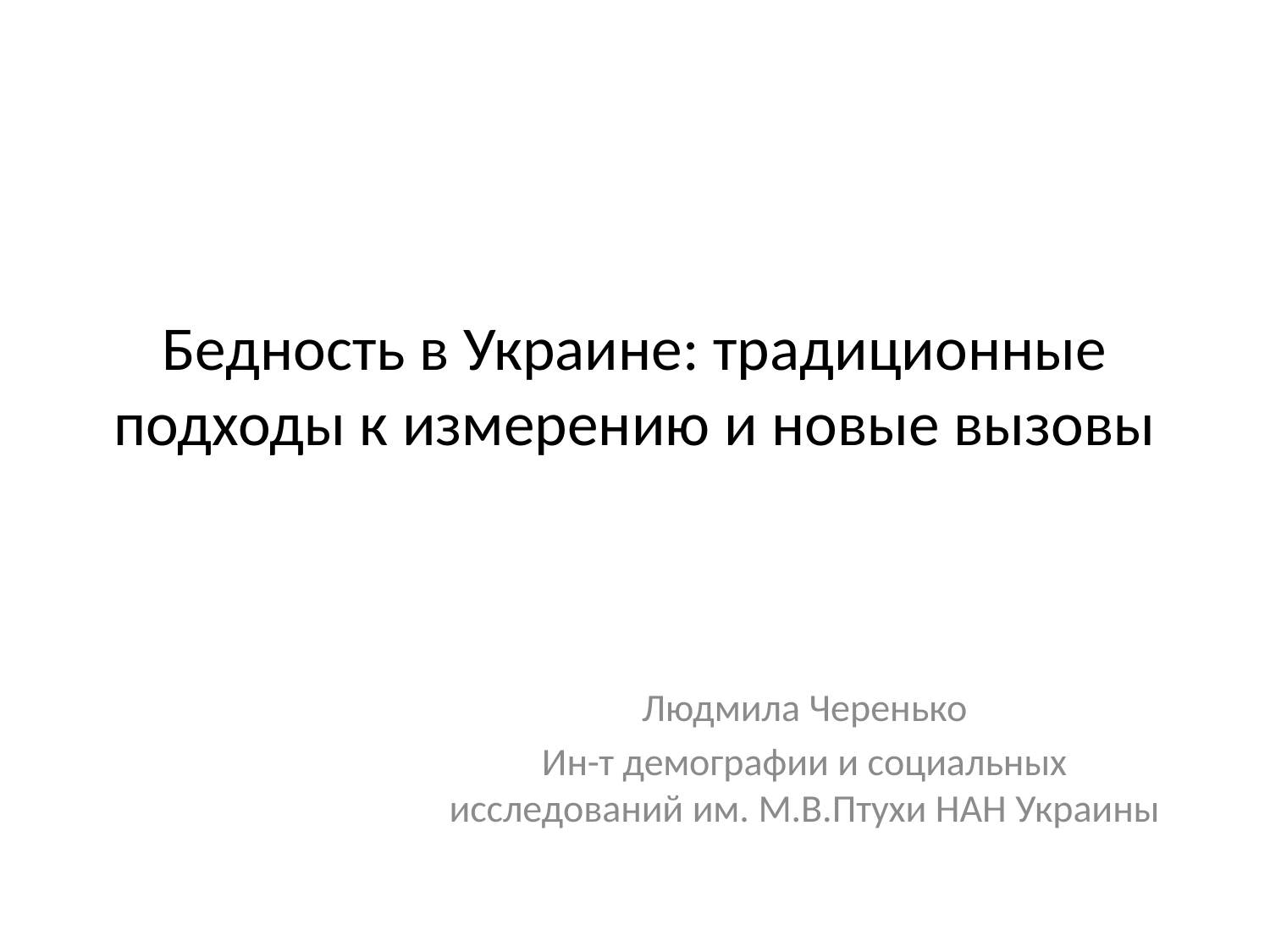

# Бедность в Украине: традиционные подходы к измерению и новые вызовы
Людмила Черенько
Ин-т демографии и социальных исследований им. М.В.Птухи НАН Украины